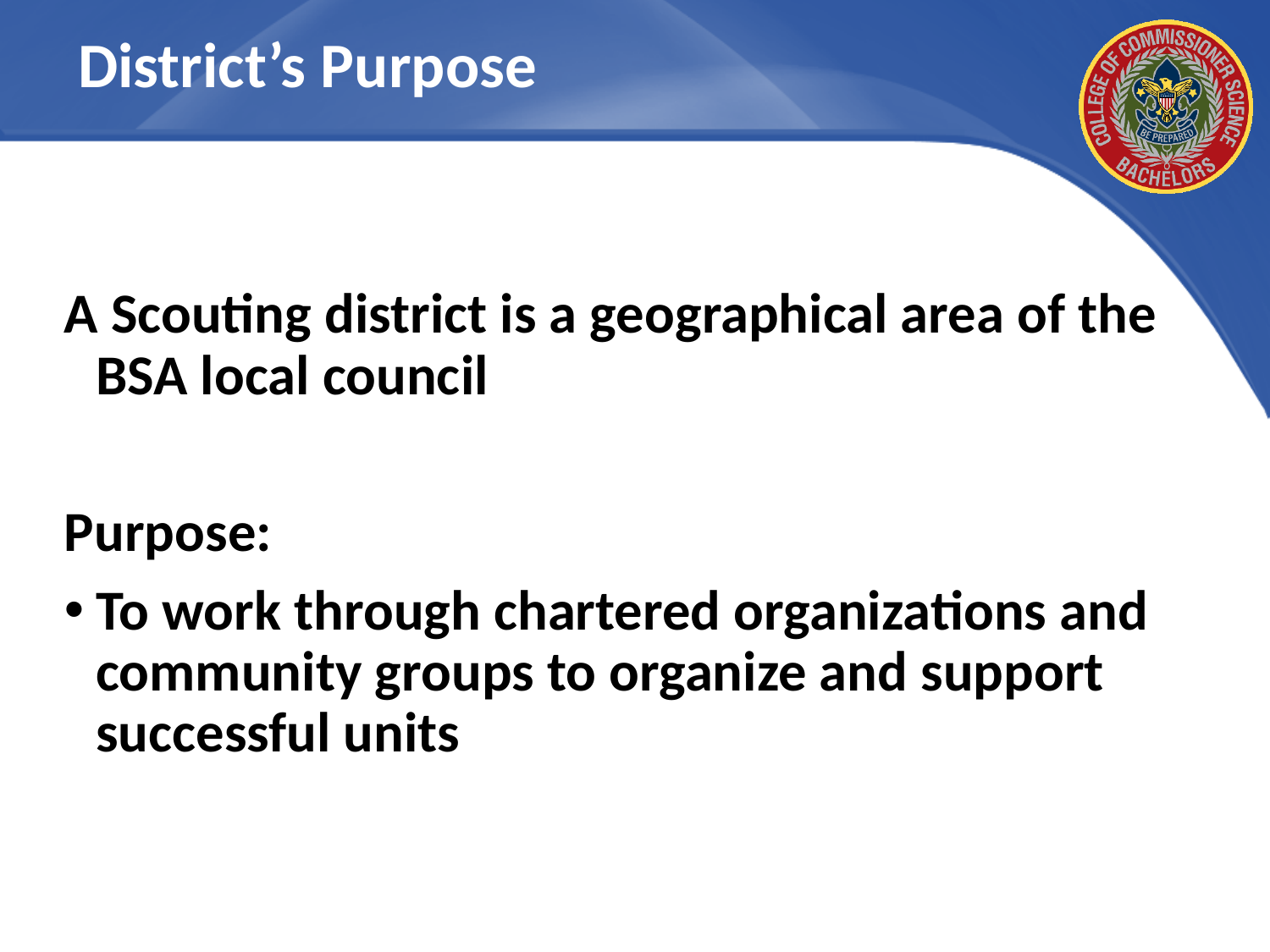

# District’s Purpose
A Scouting district is a geographical area of the BSA local council

Purpose:
To work through chartered organizations and community groups to organize and support successful units